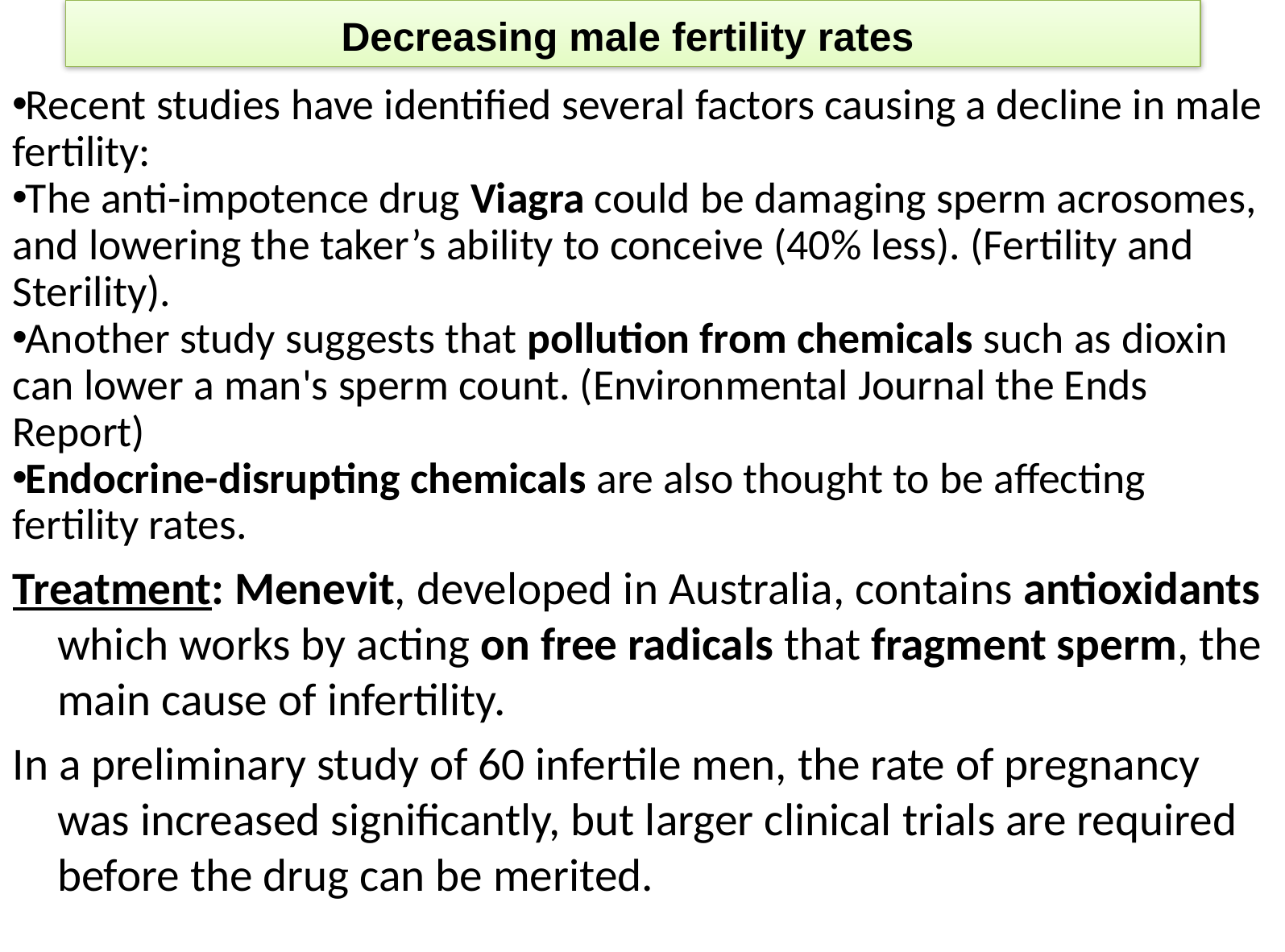

# Decreasing male fertility rates
Recent studies have identified several factors causing a decline in male fertility:
The anti-impotence drug Viagra could be damaging sperm acrosomes, and lowering the taker’s ability to conceive (40% less). (Fertility and Sterility).
Another study suggests that pollution from chemicals such as dioxin can lower a man's sperm count. (Environmental Journal the Ends Report)
Endocrine-disrupting chemicals are also thought to be affecting fertility rates.
Treatment: Menevit, developed in Australia, contains antioxidants which works by acting on free radicals that fragment sperm, the main cause of infertility.
In a preliminary study of 60 infertile men, the rate of pregnancy was increased significantly, but larger clinical trials are required before the drug can be merited.